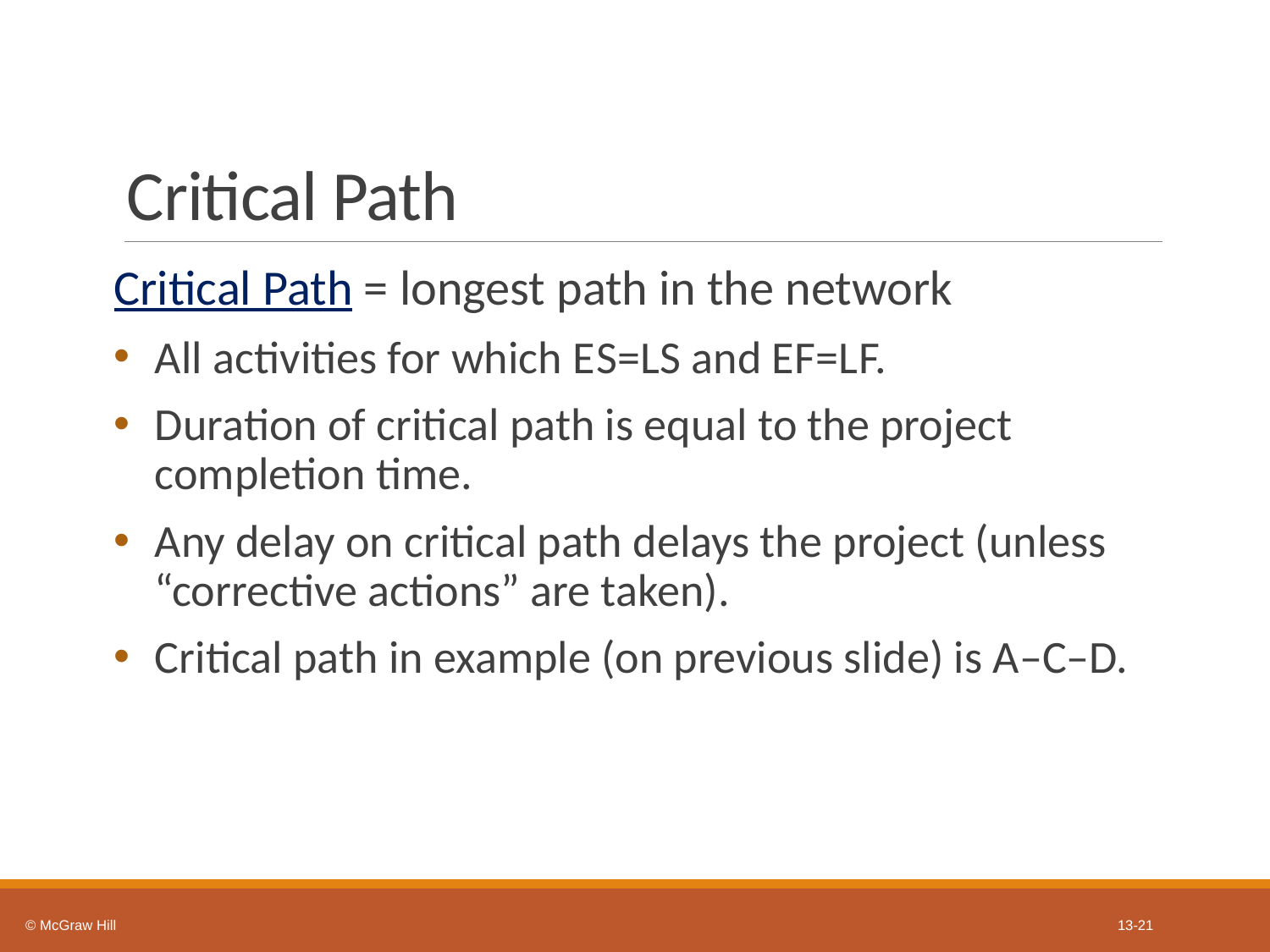

# Critical Path
Critical Path = longest path in the network
All activities for which E S=L S and E F=L F.
Duration of critical path is equal to the project completion time.
Any delay on critical path delays the project (unless “corrective actions” are taken).
Critical path in example (on previous slide) is A–C–D.